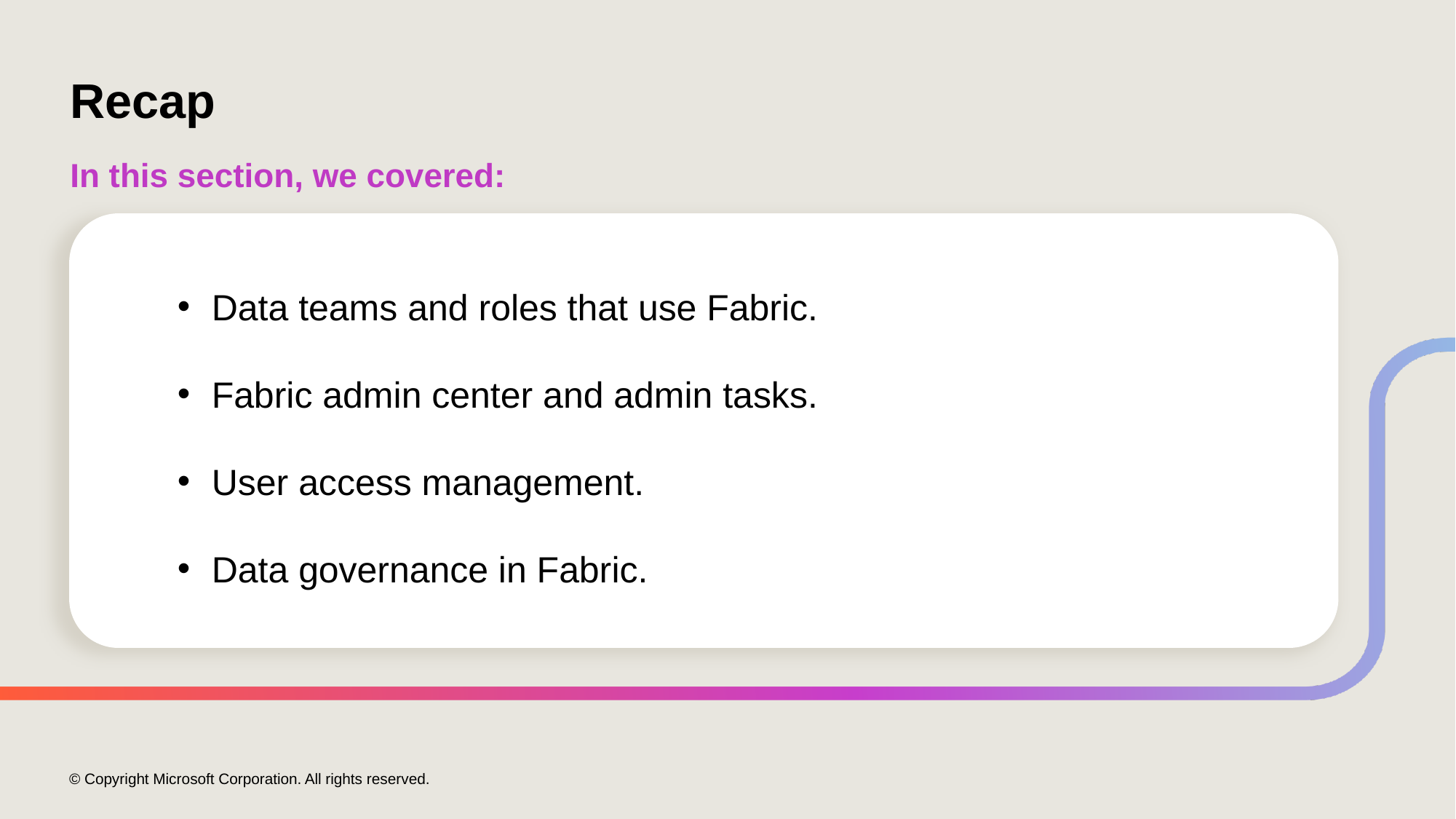

# Recap
In this section, we covered:

Data teams and roles that use Fabric.
Fabric admin center and admin tasks.
User access management.
Data governance in Fabric.